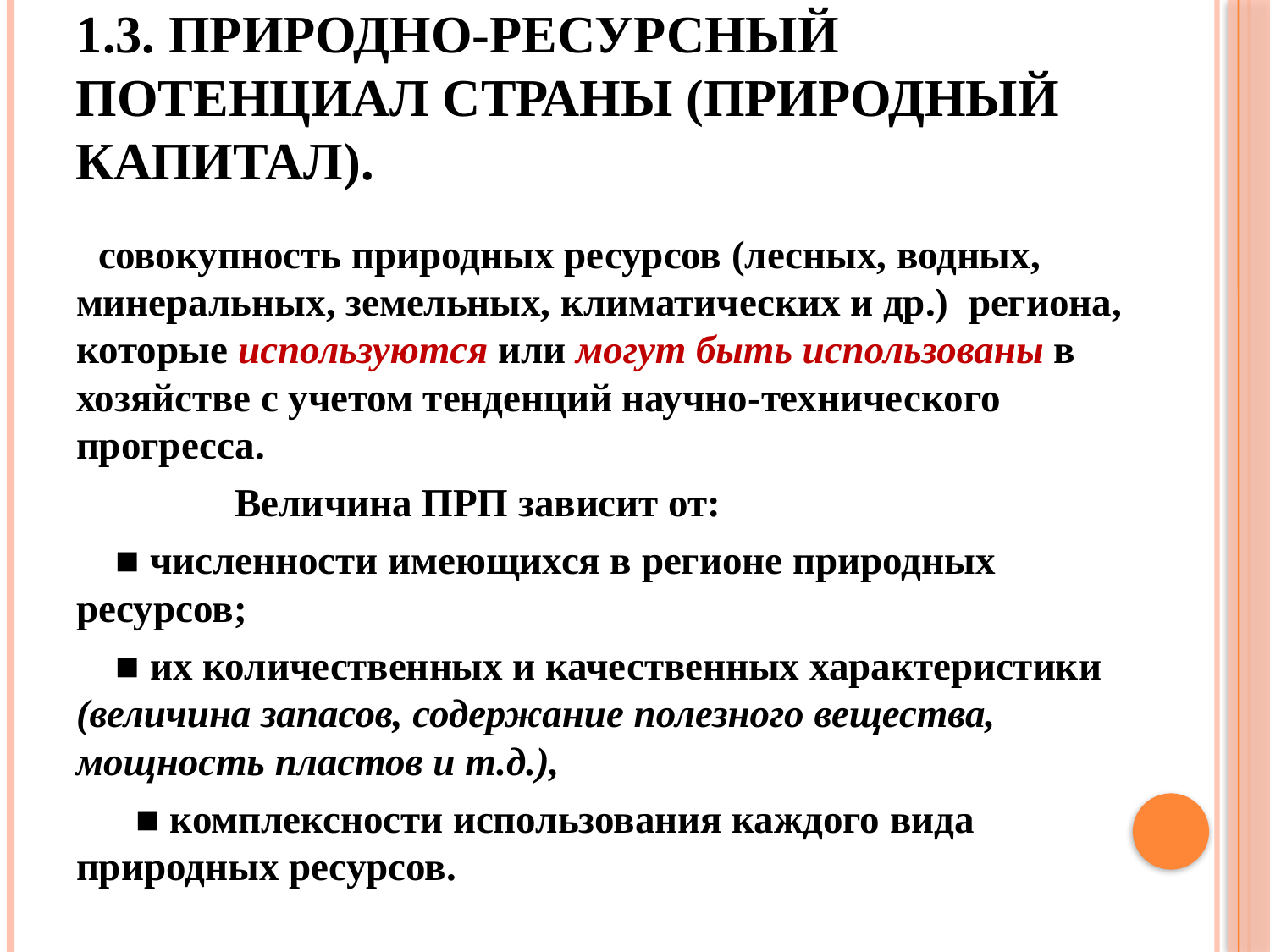

# 1.3. природно-ресурсный потенциал страны (природный капитал).
  совокупность природных ресурсов (лесных, водных, минеральных, земельных, климатических и др.)  региона, которые используются или могут быть использованы в хозяйстве с учетом тенденций научно-технического прогресса.
                Величина ПРП зависит от:
    ■ численности имеющихся в регионе природных ресурсов;
    ■ их количественных и качественных характеристики (величина запасов, содержание полезного вещества, мощность пластов и т.д.),
      ■ комплексности использования каждого вида природных ресурсов.